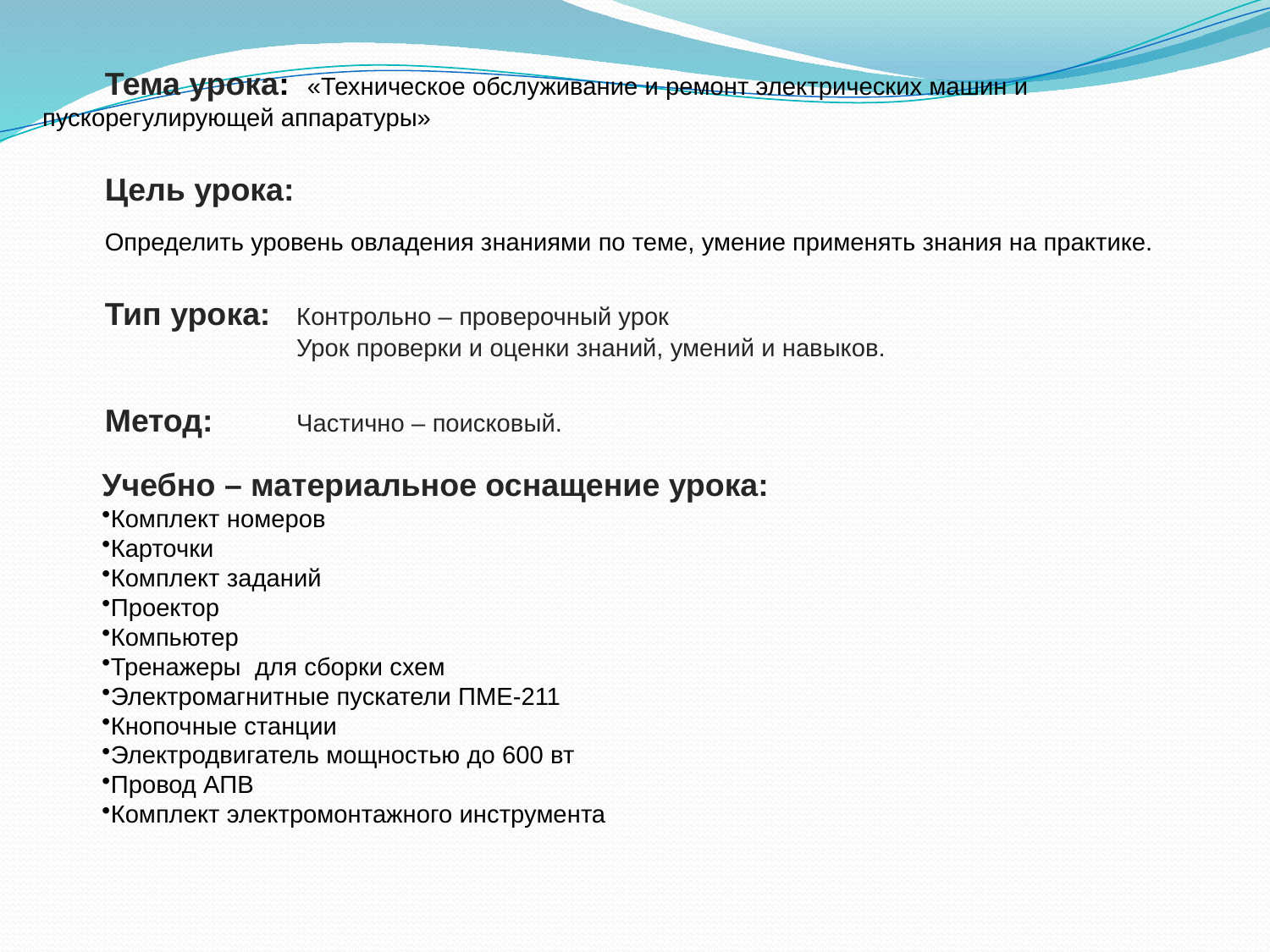

Тема урока:  «Техническое обслуживание и ремонт электрических машин и пускорегулирующей аппаратуры»

Цель урока:

Определить уровень овладения знаниями по теме, умение применять знания на практике.

Тип урока: 	Контрольно – проверочный урок
		Урок проверки и оценки знаний, умений и навыков.

Метод:	Частично – поисковый.

Учебно – материальное оснащение урока:
Комплект номеров
Карточки
Комплект заданий
Проектор
Компьютер
Тренажеры  для сборки схем
Электромагнитные пускатели ПМЕ-211
Кнопочные станции
Электродвигатель мощностью до 600 вт
Провод АПВ
Комплект электромонтажного инструмента